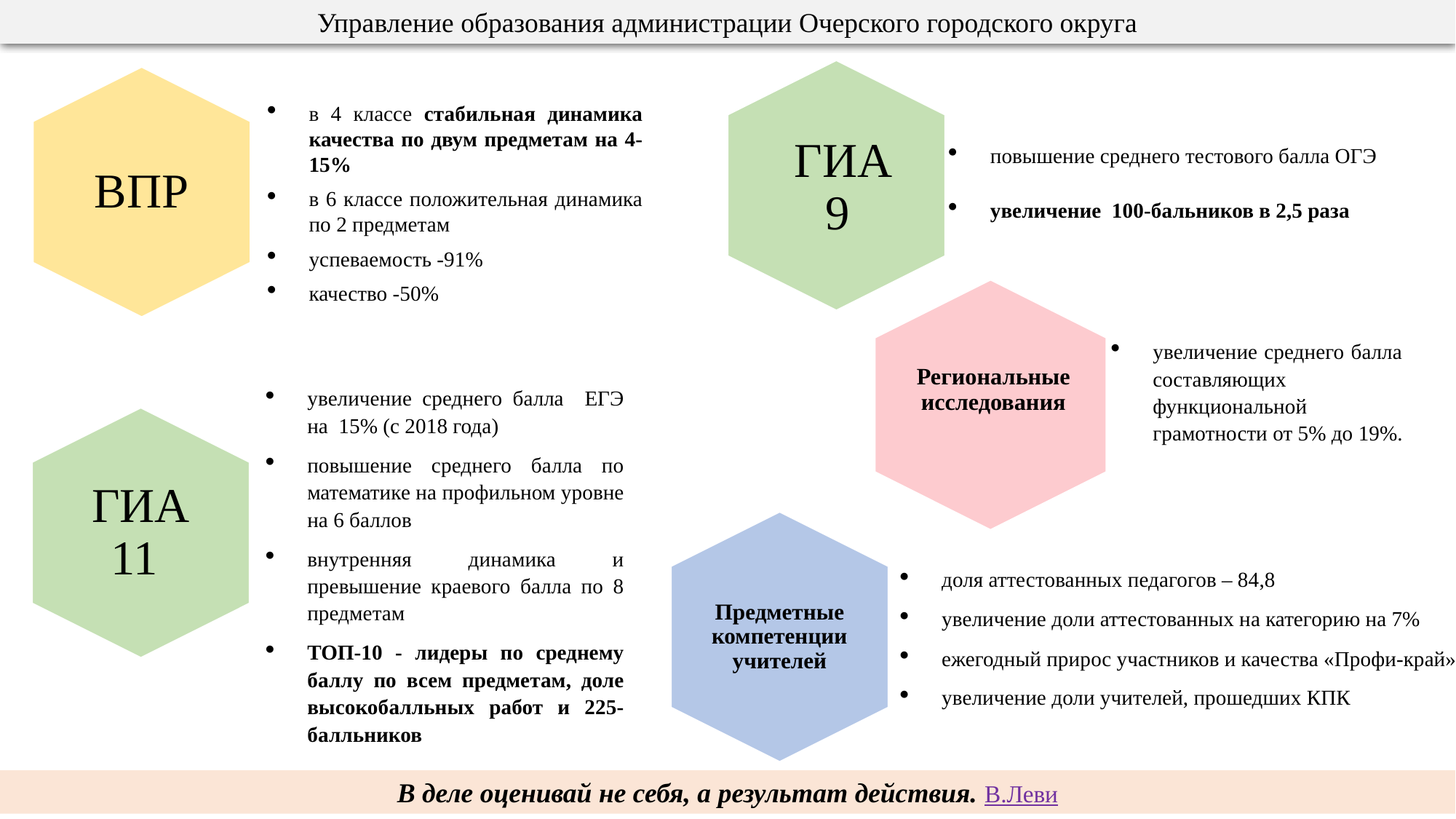

Управление образования администрации Очерского городского округа

ГИА 9

ВПР
в 4 классе стабильная динамика качества по двум предметам на 4-15%
в 6 классе положительная динамика по 2 предметам
успеваемость -91%
качество -50%
повышение среднего тестового балла ОГЭ

увеличение  100-бальников в 2,5 раза

Региональные исследования
увеличение среднего балла   составляющих функциональной  грамотности от 5% до 19%.
увеличение среднего балла  ЕГЭ на  15% (с 2018 года)
повышение среднего балла по математике на профильном уровне на 6 баллов
внутренняя динамика и превышение краевого балла по 8 предметам
ТОП-10 - лидеры по среднему баллу по всем предметам, доле высокобалльных работ и 225-балльников

ГИА 11

Предметные компетенции учителей
доля аттестованных педагогов – 84,8
увеличение доли аттестованных на категорию на 7%
ежегодный прирос участников и качества «Профи-край»
увеличение доли учителей, прошедших КПК
10
В деле оценивай не себя, а результат действия. В.Леви